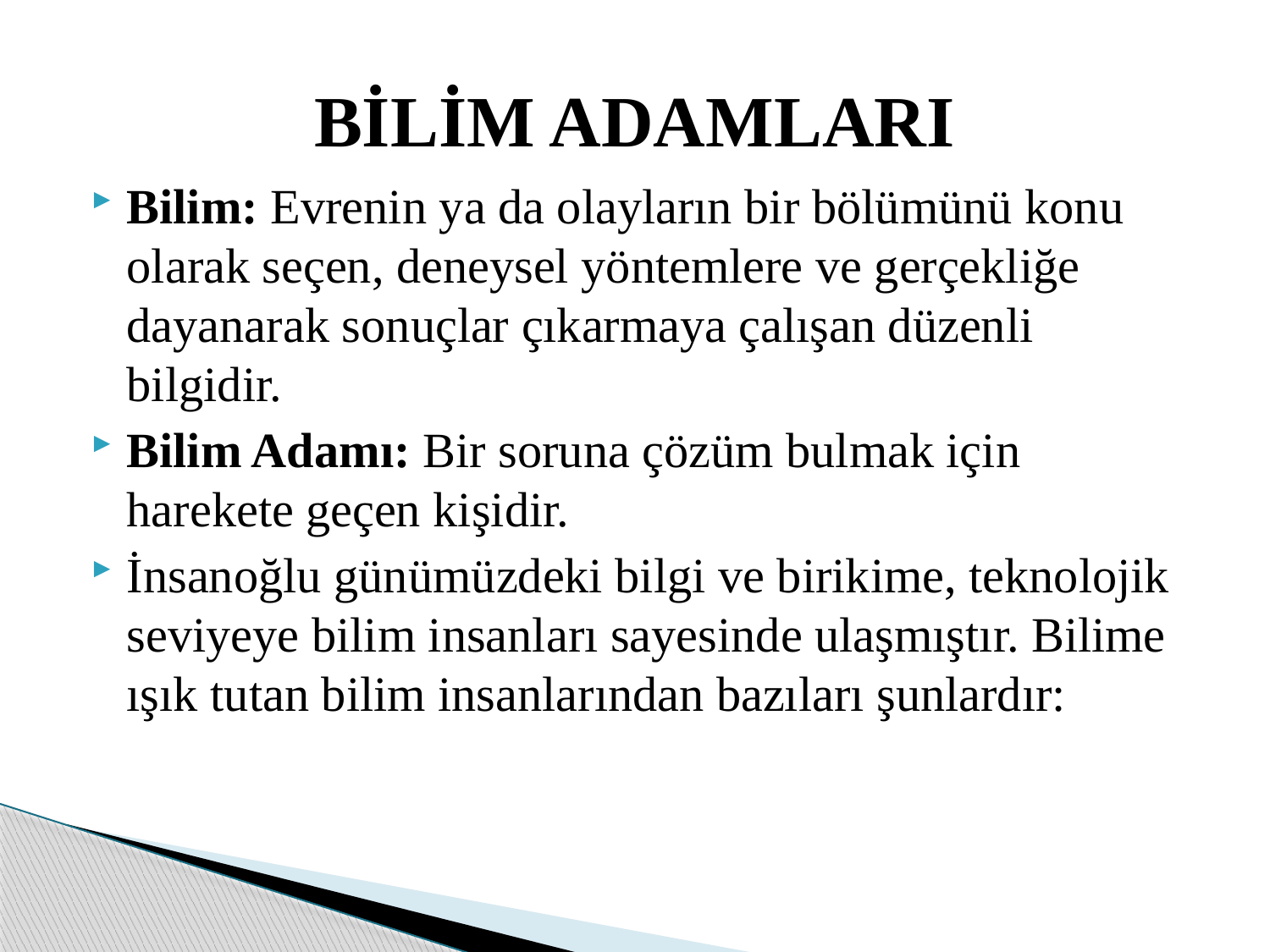

# BİLİM ADAMLARI
Bilim: Evrenin ya da olayların bir bölümünü konu olarak seçen, deneysel yöntemlere ve gerçekliğe dayanarak sonuçlar çıkarmaya çalışan düzenli bilgidir.
Bilim Adamı: Bir soruna çözüm bulmak için harekete geçen kişidir.
İnsanoğlu günümüzdeki bilgi ve birikime, teknolojik seviyeye bilim insanları sayesinde ulaşmıştır. Bilime ışık tutan bilim insanlarından bazıları şunlardır: